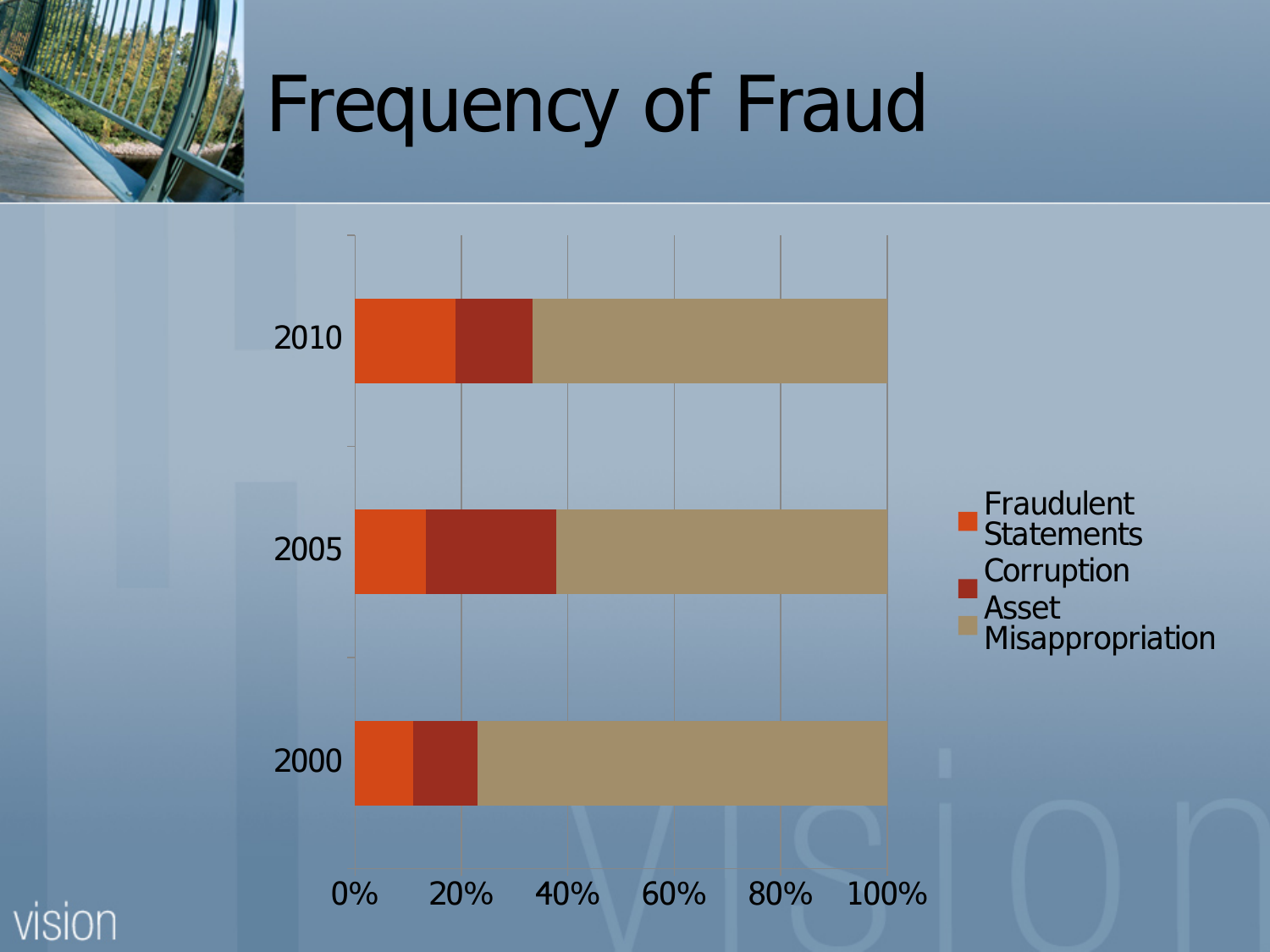

# Frequency of Fraud

### Chart

| Category | Fraudulent Statements | Corruption | Asset Misappropriation |
|---|---|---|---|
| 2000 | 11.0 | 12.0 | 77.0 |
| 2005 | 12.0 | 22.0 | 56.0 |
| 2010 | 17.0 | 13.0 | 60.0 |